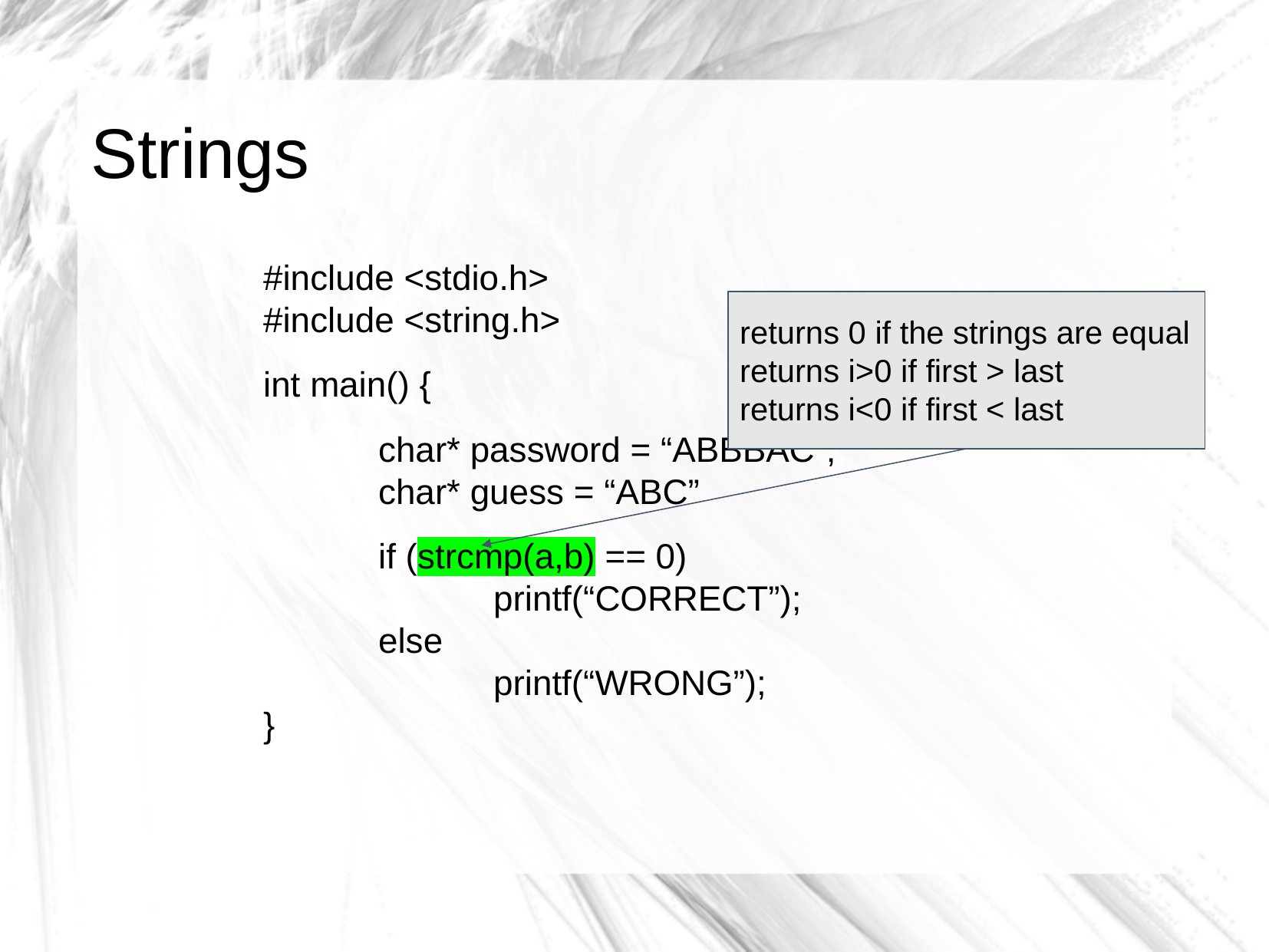

Strings
	#include <stdio.h>
	#include <string.h>
	int main() {
		char* password = “ABBBAC”;
		char* guess = “ABC”
		if (strcmp(a,b) == 0)
			printf(“CORRECT”);
		else
			printf(“WRONG”);
	}

returns 0 if the strings are equal
returns i>0 if first > last
returns i<0 if first < last